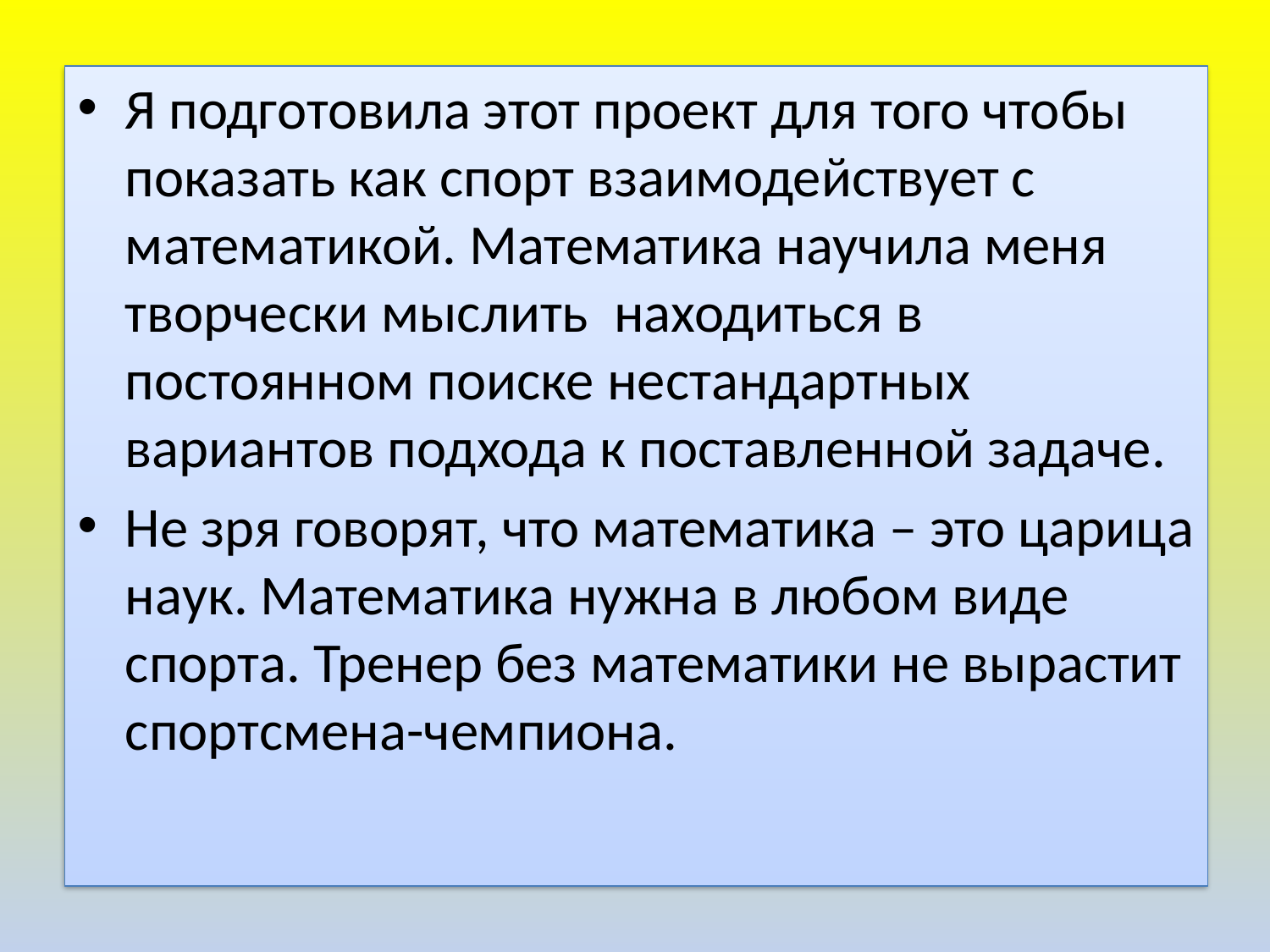

Я подготовила этот проект для того чтобы показать как спорт взаимодействует с математикой. Математика научила меня творчески мыслить  находиться в постоянном поиске нестандартных вариантов подхода к поставленной задаче.
Не зря говорят, что математика – это царица наук. Математика нужна в любом виде спорта. Тренер без математики не вырастит спортсмена-чемпиона.